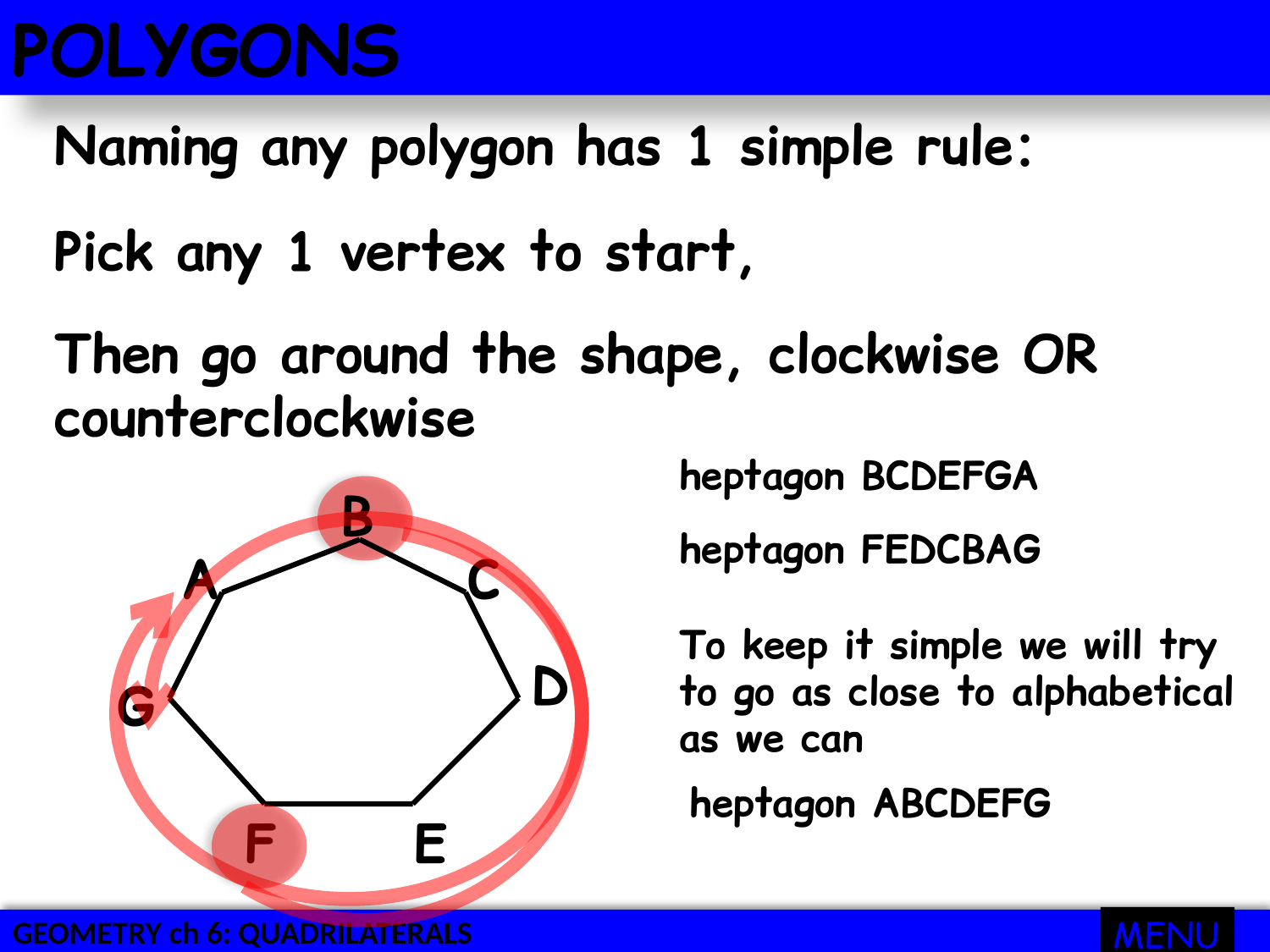

POLYGONS
Naming any polygon has 1 simple rule:
Pick any 1 vertex to start,
Then go around the shape, clockwise OR counterclockwise
heptagon BCDEFGA

B

heptagon FEDCBAG

A
C
To keep it simple we will try to go as close to alphabetical as we can
D
G
heptagon ABCDEFG

F
E
MENU
GEOMETRY ch 6: QUADRILATERALS